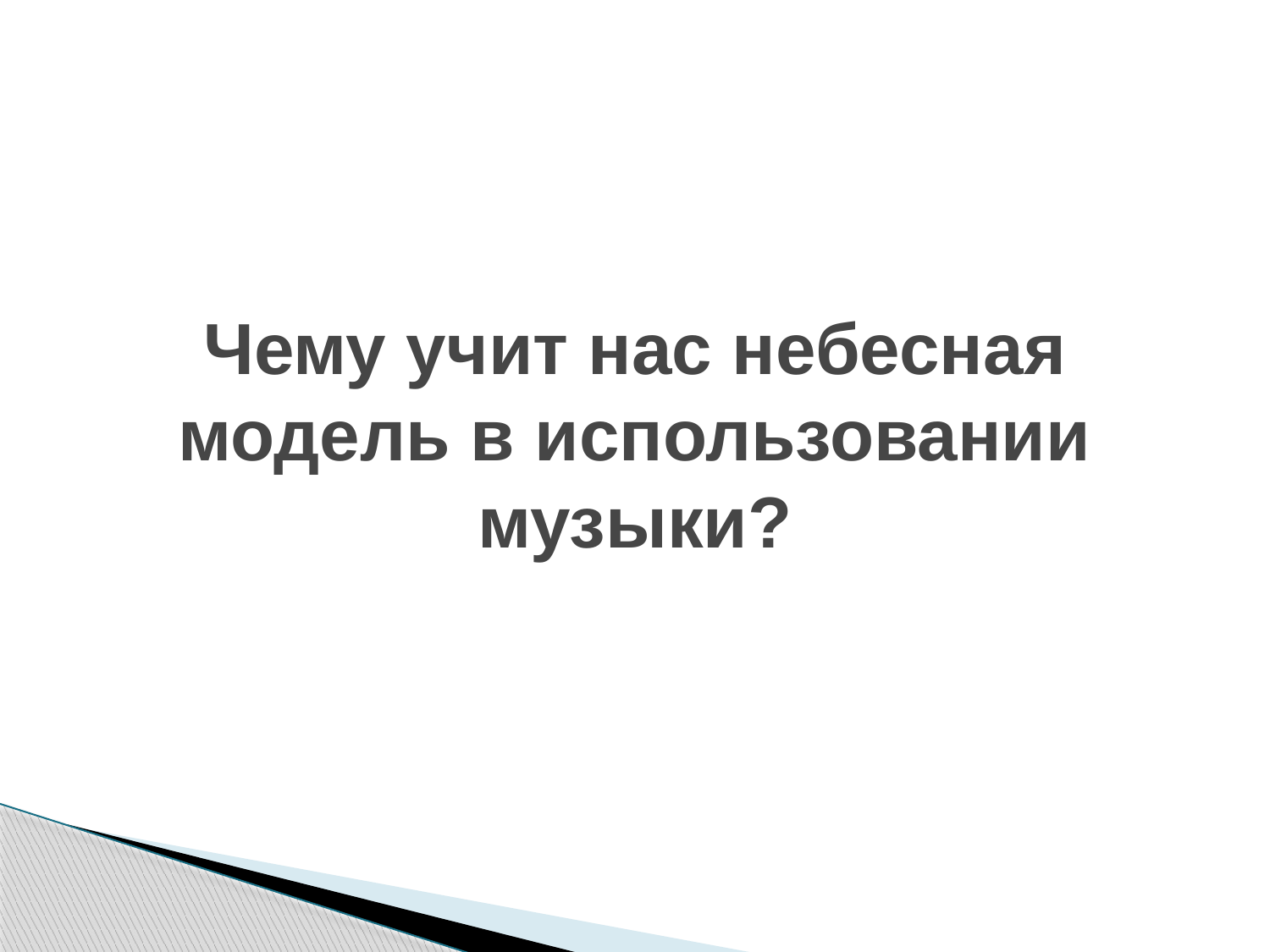

# Чему учит нас небесная модель в использовании музыки?